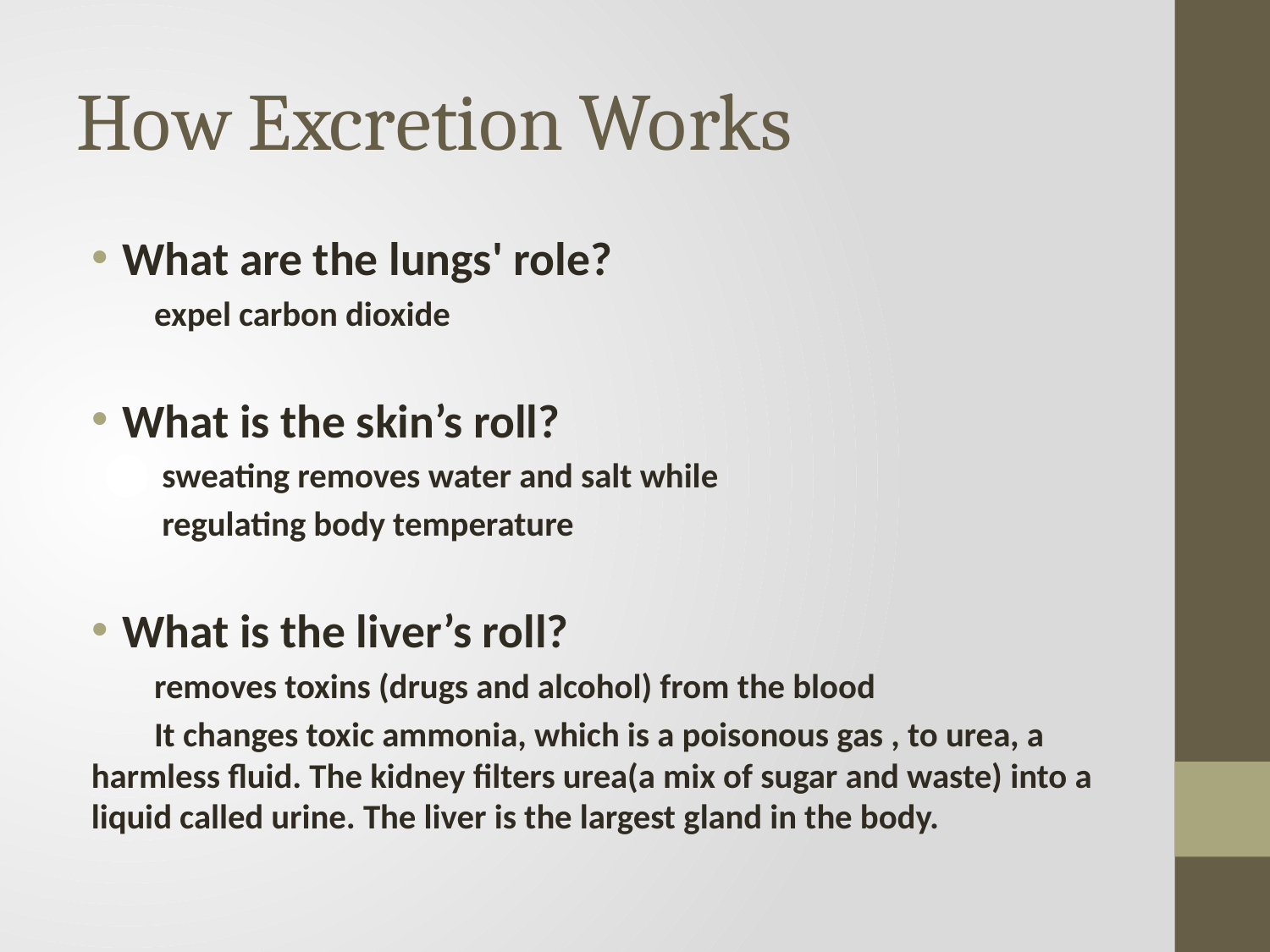

# How Excretion Works
What are the lungs' role?
        expel carbon dioxide

What is the skin’s roll?
         sweating removes water and salt while
         regulating body temperature

What is the liver’s roll?
        removes toxins (drugs and alcohol) from the blood
        It changes toxic ammonia, which is a poisonous gas , to urea, a harmless fluid. The kidney filters urea(a mix of sugar and waste) into a liquid called urine. The liver is the largest gland in the body.